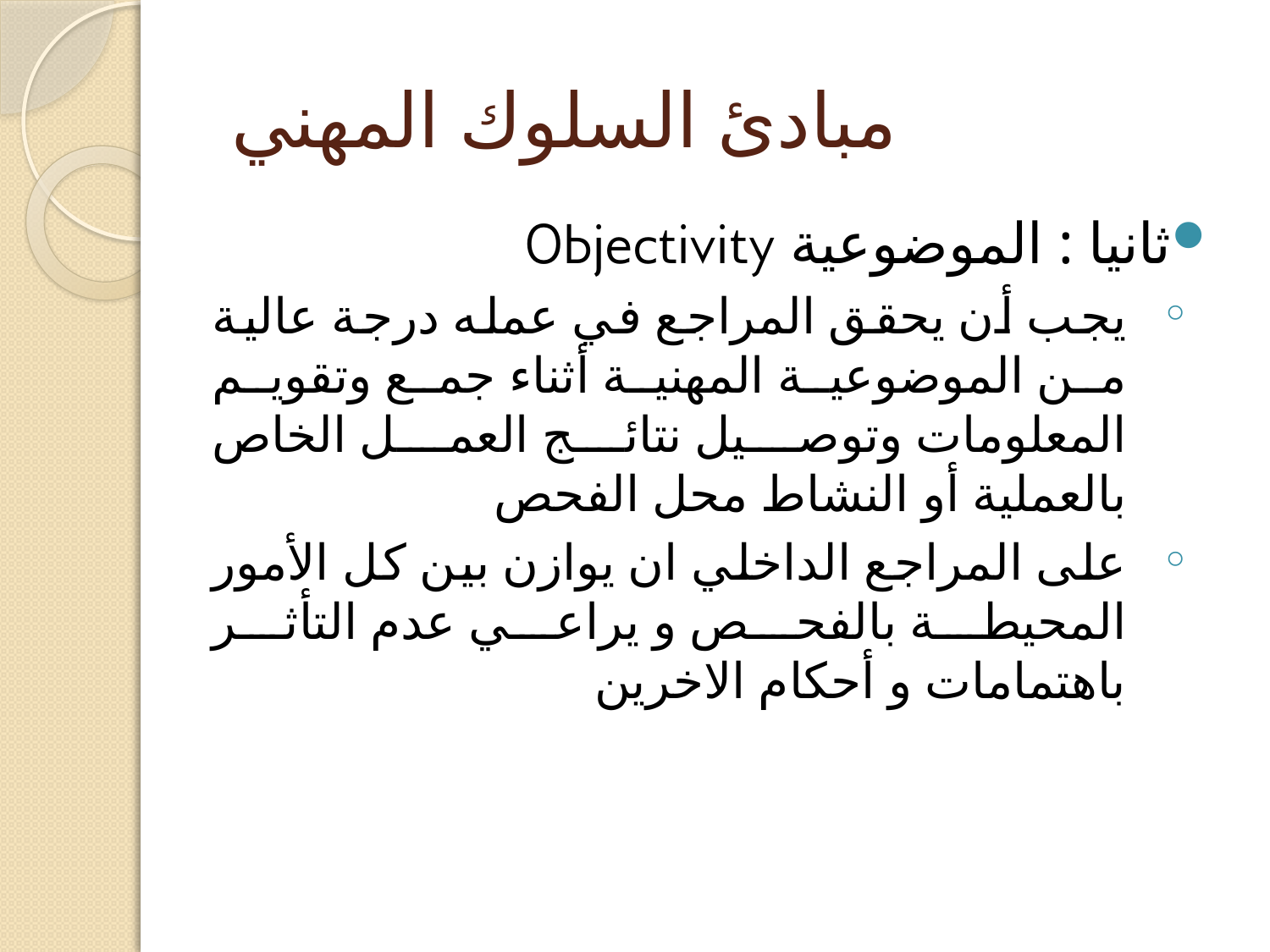

# مبادئ السلوك المهني
ثانيا : الموضوعية Objectivity
يجب أن يحقق المراجع في عمله درجة عالية من الموضوعية المهنية أثناء جمع وتقويم المعلومات وتوصيل نتائج العمل الخاص بالعملية أو النشاط محل الفحص
على المراجع الداخلي ان يوازن بين كل الأمور المحيطة بالفحص و يراعي عدم التأثر باهتمامات و أحكام الاخرين